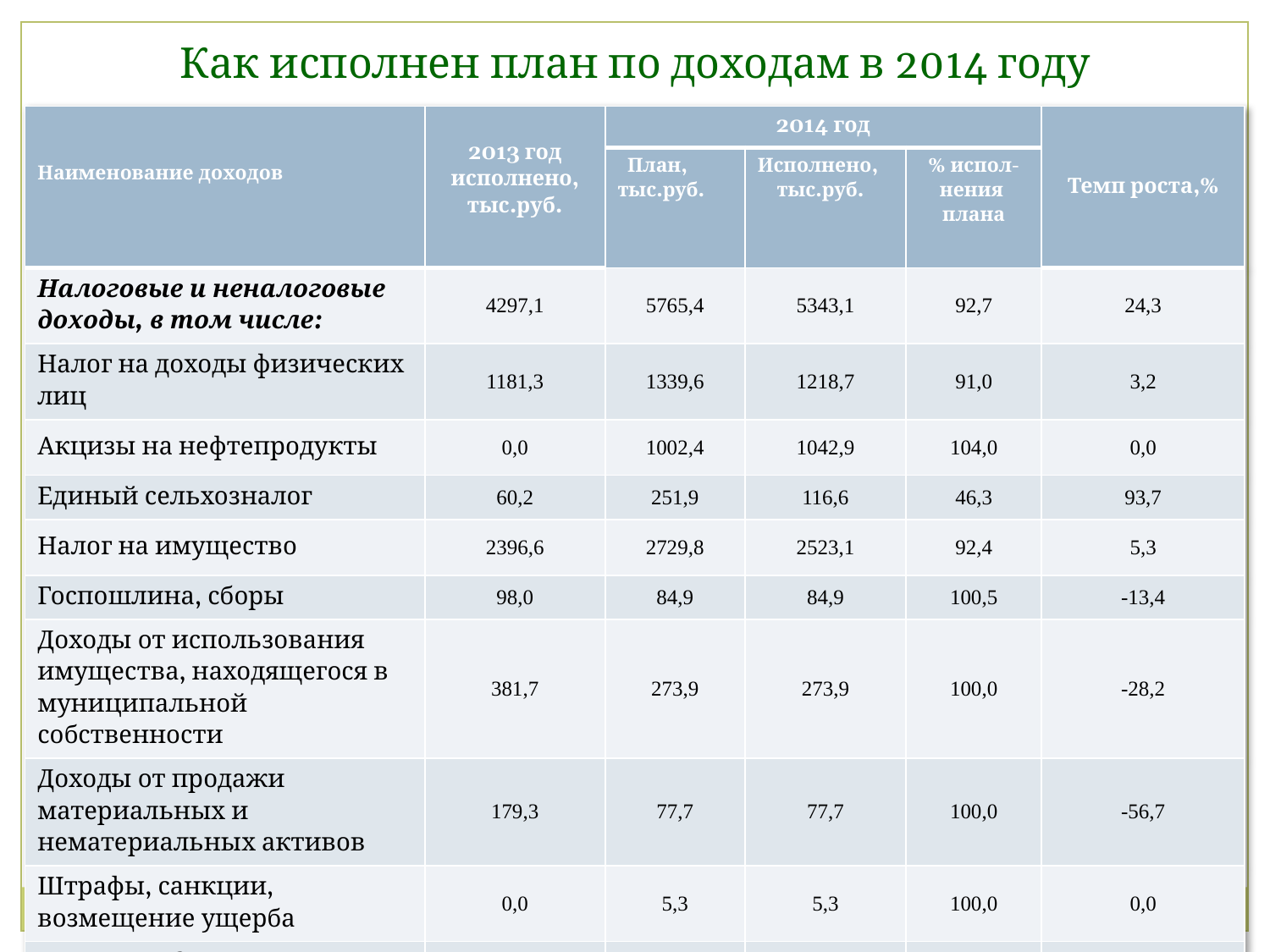

Как исполнен план по доходам в 2014 году
| Наименование доходов | 2013 год исполнено, тыс.руб. | 2014 год |  |  | Темп роста,% |
| --- | --- | --- | --- | --- | --- |
|  |  | План, тыс.руб. | Исполнено, тыс.руб. | % испол- нения плана |  |
| Налоговые и неналоговые доходы, в том числе: | 4297,1 | 5765,4 | 5343,1 | 92,7 | 24,3 |
| Налог на доходы физических лиц | 1181,3 | 1339,6 | 1218,7 | 91,0 | 3,2 |
| Акцизы на нефтепродукты | 0,0 | 1002,4 | 1042,9 | 104,0 | 0,0 |
| Единый сельхозналог | 60,2 | 251,9 | 116,6 | 46,3 | 93,7 |
| Налог на имущество | 2396,6 | 2729,8 | 2523,1 | 92,4 | 5,3 |
| Госпошлина, сборы | 98,0 | 84,9 | 84,9 | 100,5 | -13,4 |
| Доходы от использования имущества, находящегося в муниципальной собственности | 381,7 | 273,9 | 273,9 | 100,0 | -28,2 |
| Доходы от продажи материальных и нематериальных активов | 179,3 | 77,7 | 77,7 | 100,0 | -56,7 |
| Штрафы, санкции, возмещение ущерба | 0,0 | 5,3 | 5,3 | 100,0 | 0,0 |
| Безвозмездные поступления | 1951,9 | 991,0 | 391,0 | 39,5 | -80,0 |
| Доходы, всего | 6249,0 | 6756,4 | 5734,1 | 84,9 | -8,2 |